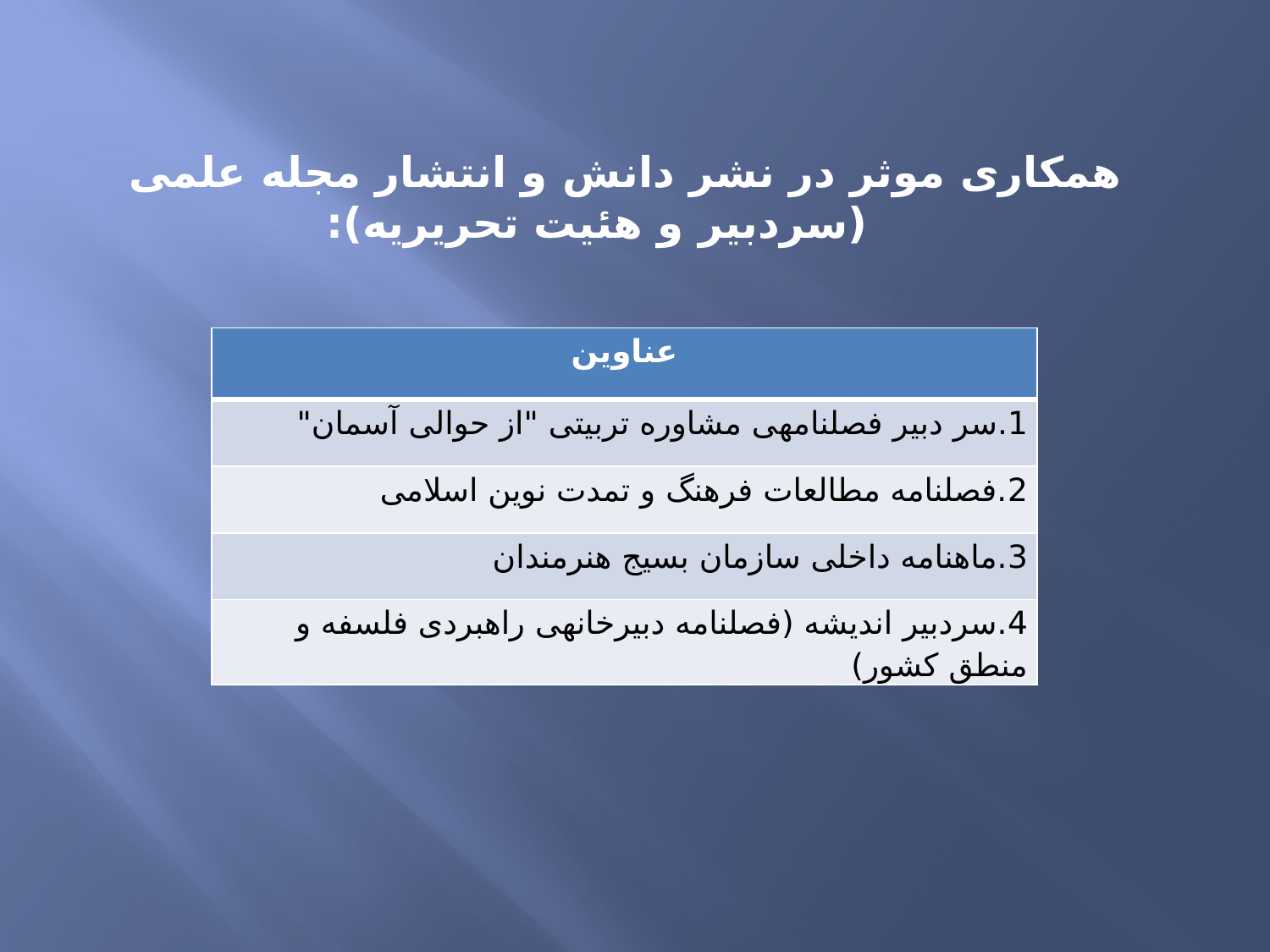

همکاری موثر در نشر دانش و انتشار مجله علمی (سردبیر و هئیت تحریریه):

| عناوین |
| --- |
| 1.سر دبیر فصلنامه­ی مشاوره تربیتی "از حوالی آسمان" |
| 2.فصلنامه مطالعات فرهنگ و تمدت نوین اسلامی |
| 3.ماهنامه داخلی سازمان بسیج هنرمندان |
| 4.سردبیر اندیشه (فصلنامه دبیرخانه­ی راهبردی فلسفه و منطق کشور) |